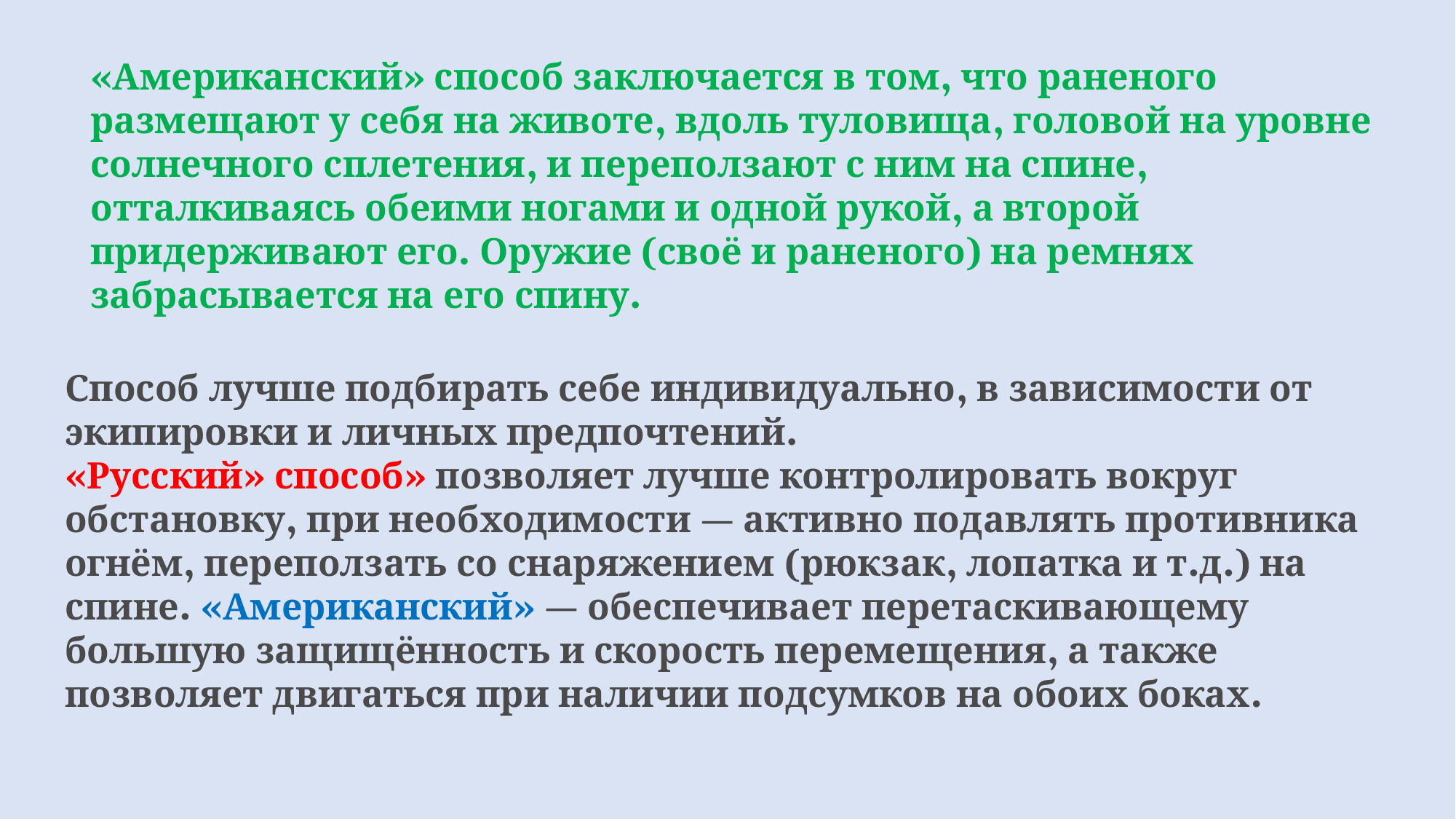

«Американский» способ заключается в том, что раненого размещают у себя на животе, вдоль туловища, головой на уровне солнечного сплетения, и переползают с ним на спине, отталкиваясь обеими ногами и одной рукой, а второй придерживают его. Оружие (своё и раненого) на ремнях забрасывается на его спину.
Способ лучше подбирать себе индивидуально, в зависимости от экипировки и личных предпочтений.
«Русский» способ» позволяет лучше контролировать вокруг обстановку, при необходимости — активно подавлять противника огнём, переползать со снаряжением (рюкзак, лопатка и т.д.) на спине. «Американский» — обеспечивает перетаскивающему большую защищённость и скорость перемещения, а также позволяет двигаться при наличии подсумков на обоих боках.